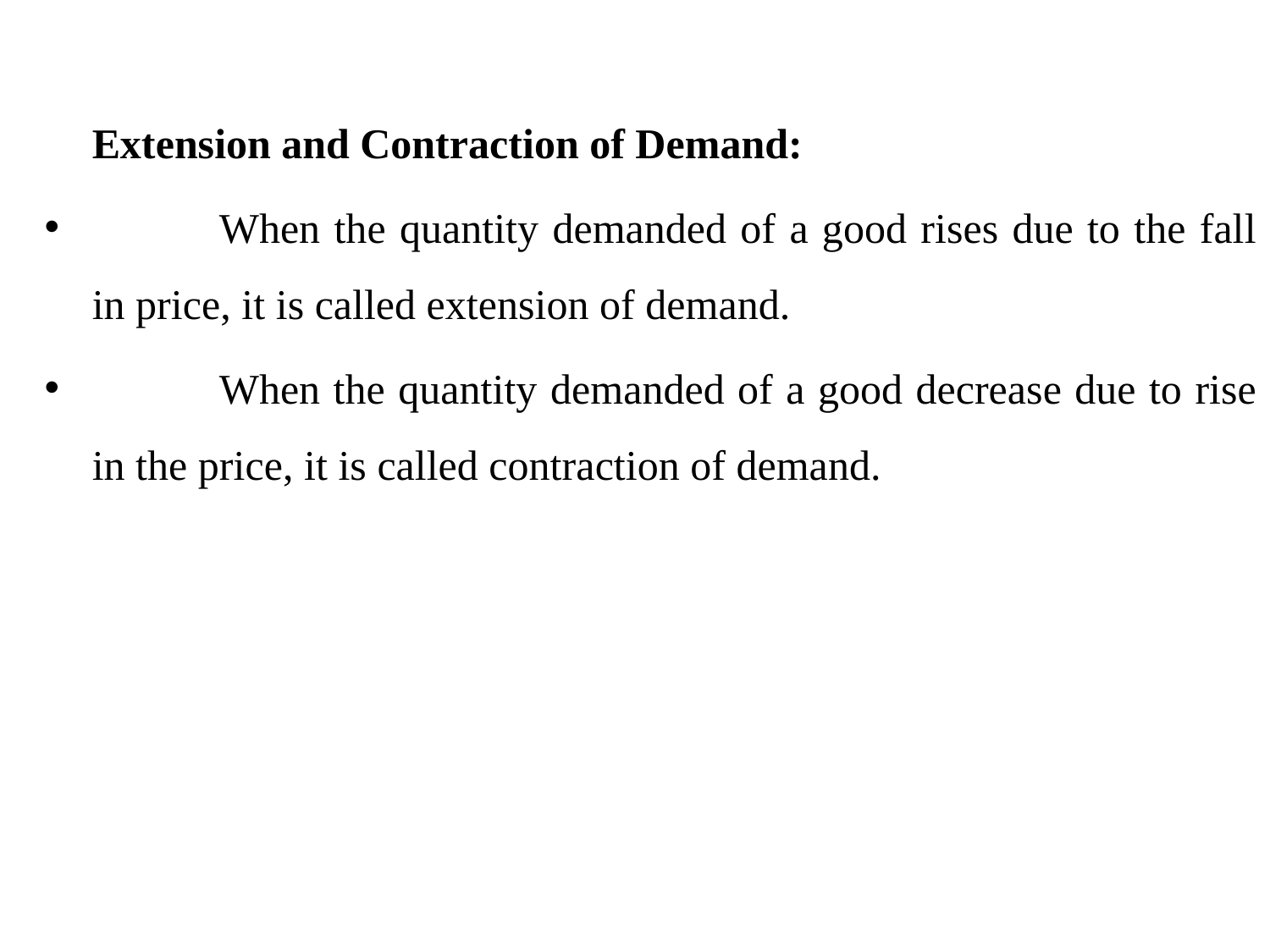

Extension and Contraction of Demand:
	When the quantity demanded of a good rises due to the fall in price, it is called extension of demand.
	When the quantity demanded of a good decrease due to rise in the price, it is called contraction of demand.